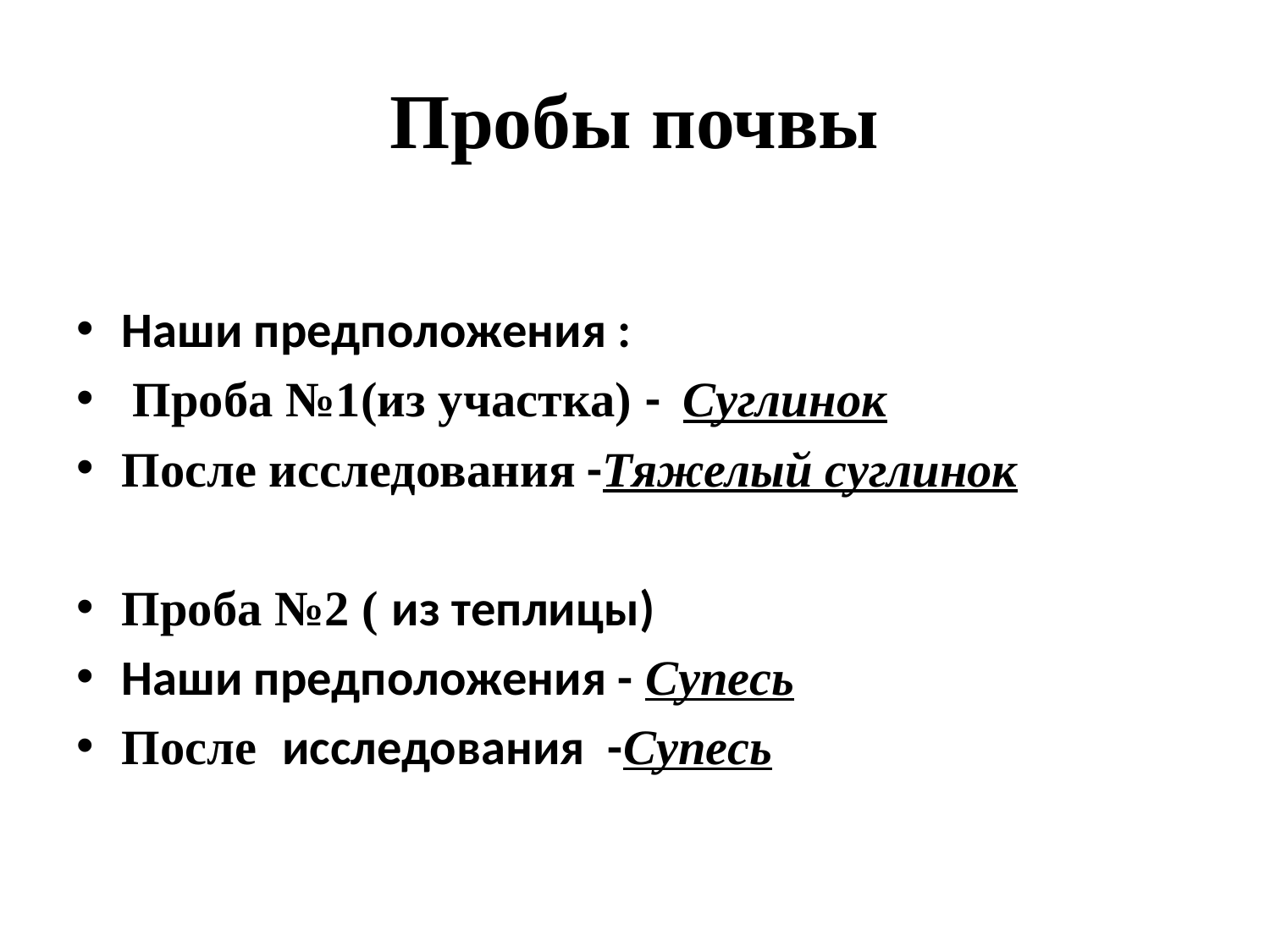

# Пробы почвы

Наши предположения :
 Проба №1(из участка) -  Суглинок
После исследования -Тяжелый суглинок

Проба №2 ( из теплицы)
Наши предположения - Супесь
После  исследования  -Супесь